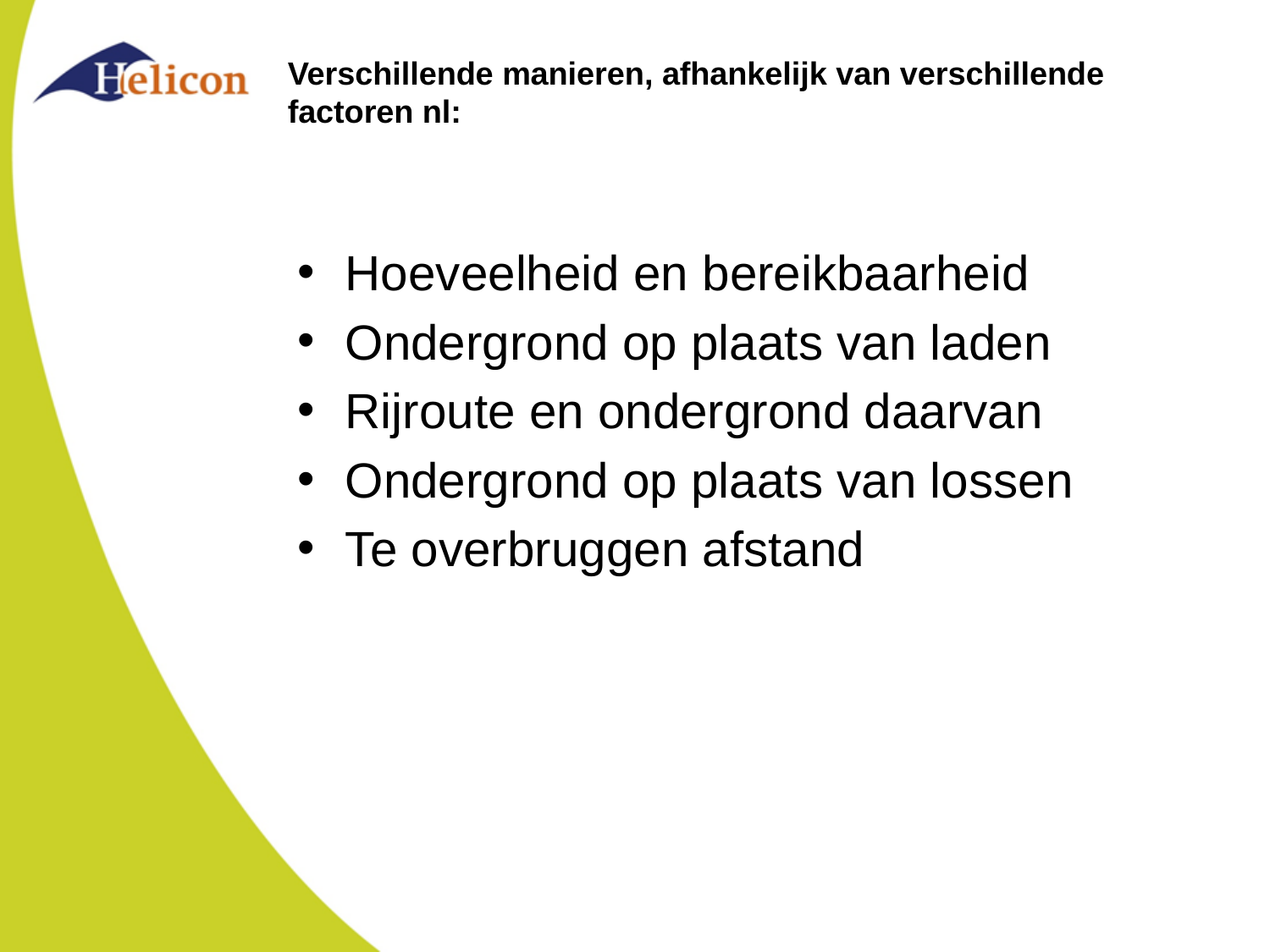

# Verschillende manieren, afhankelijk van verschillende factoren nl:

Hoeveelheid en bereikbaarheid
Ondergrond op plaats van laden
Rijroute en ondergrond daarvan
Ondergrond op plaats van lossen
Te overbruggen afstand